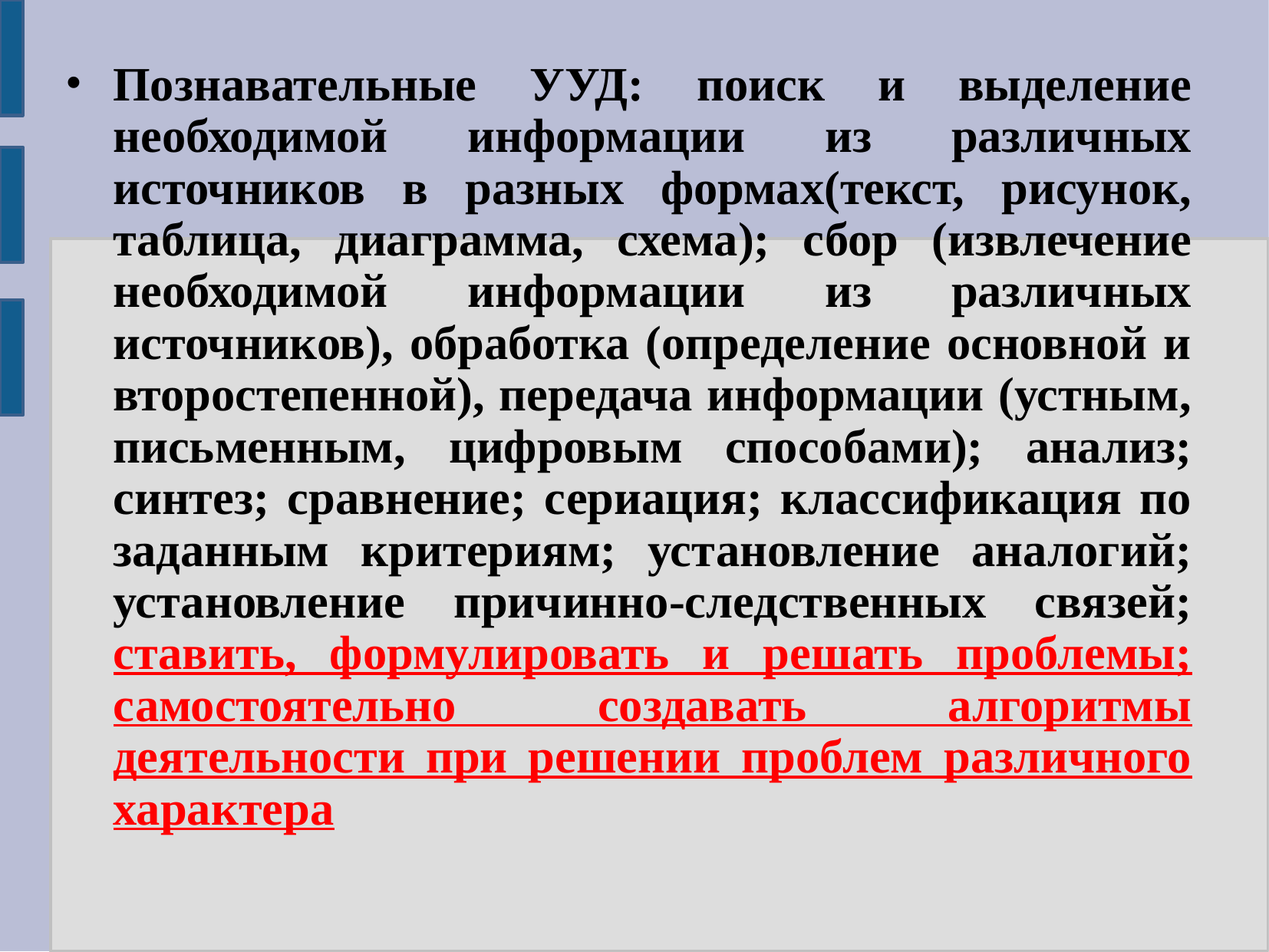

Познавательные УУД: поиск и выделение необходимой информации из различных источников в разных формах(текст, рисунок, таблица, диаграмма, схема); сбор (извлечение необходимой информации из различных источников), обработка (определение основной и второстепенной), передача информации (устным, письменным, цифровым способами); анализ; синтез; сравнение; сериация; классификация по заданным критериям; установление аналогий; установление причинно-следственных связей; ставить, формулировать и решать проблемы; самостоятельно создавать алгоритмы деятельности при решении проблем различного характера